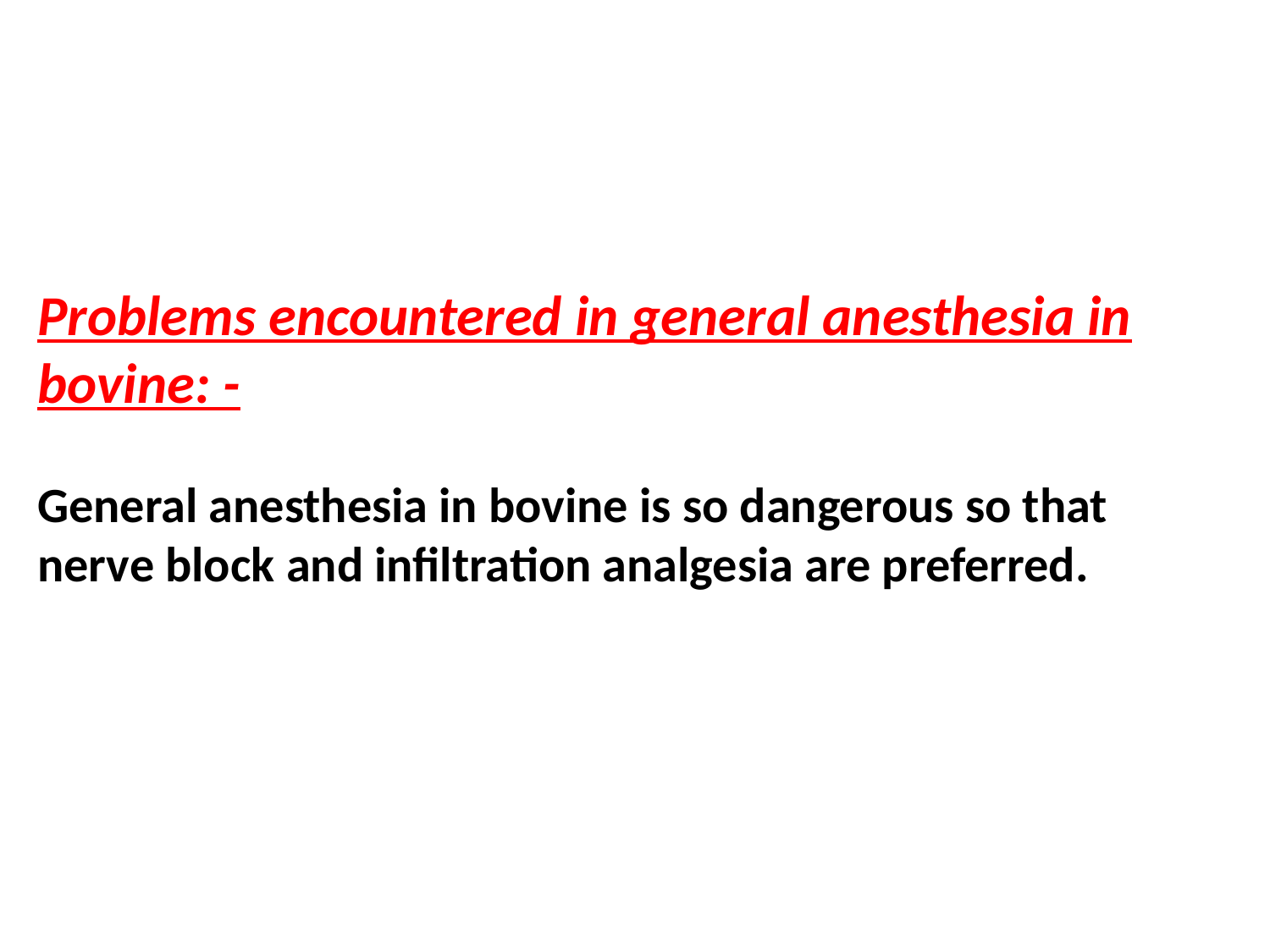

# Problems encountered in general anesthesia in bovine: - General anesthesia in bovine is so dangerous so that nerve block and infiltration analgesia are preferred.